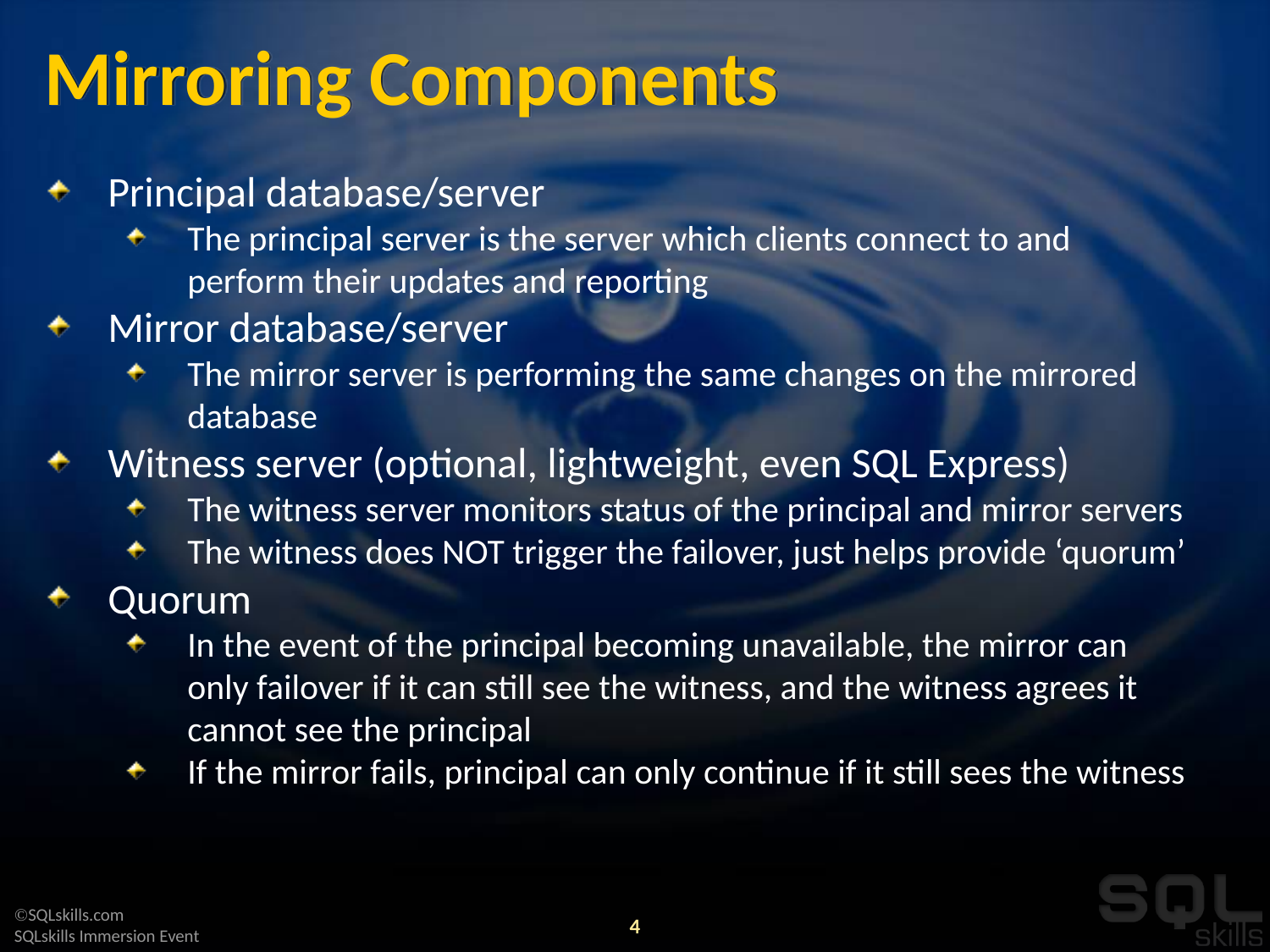

# Mirroring Components
Principal database/server
The principal server is the server which clients connect to and perform their updates and reporting
Mirror database/server
The mirror server is performing the same changes on the mirrored database
Witness server (optional, lightweight, even SQL Express)
The witness server monitors status of the principal and mirror servers
The witness does NOT trigger the failover, just helps provide ‘quorum’
Quorum
In the event of the principal becoming unavailable, the mirror can only failover if it can still see the witness, and the witness agrees it cannot see the principal
If the mirror fails, principal can only continue if it still sees the witness
4